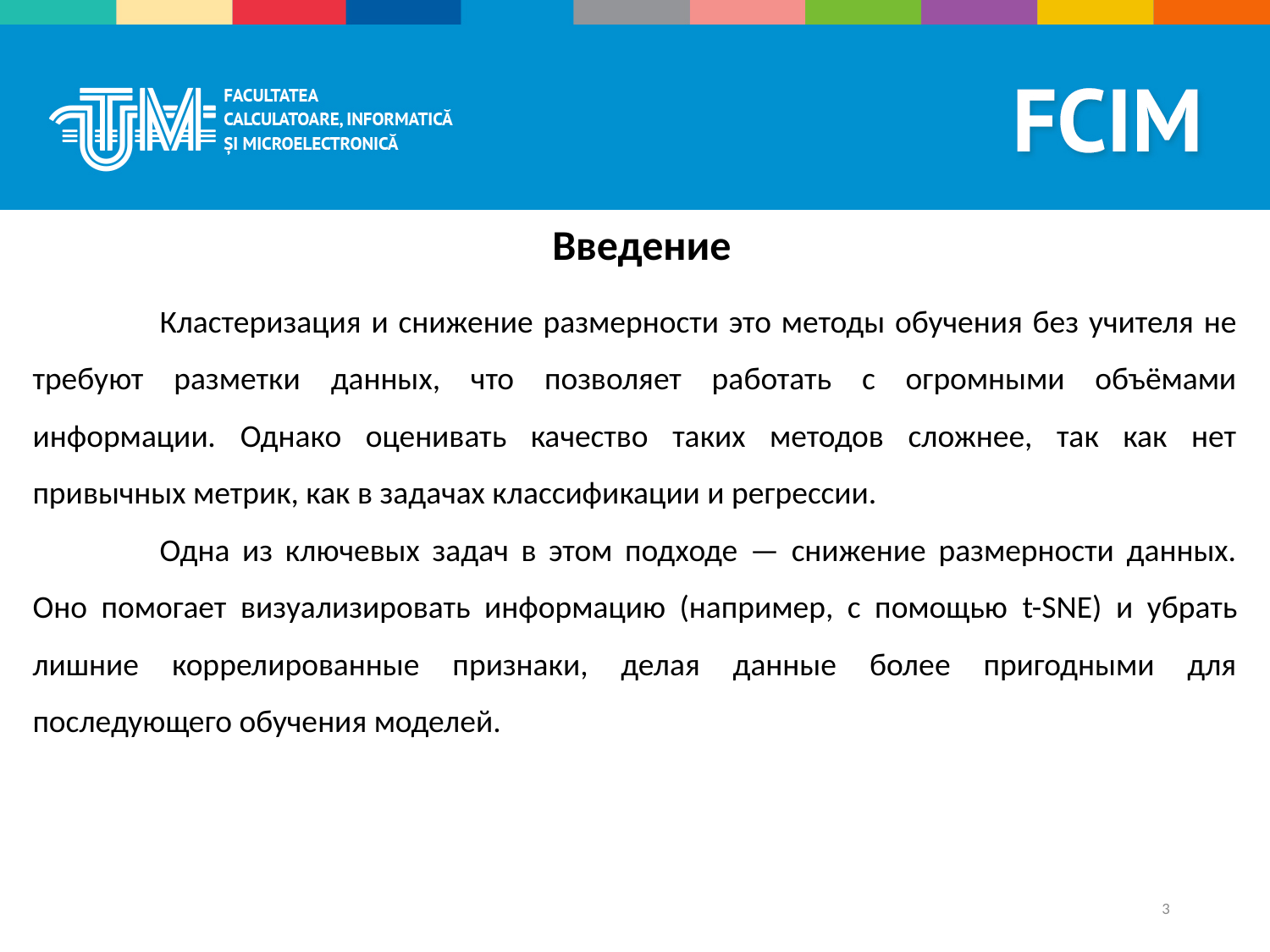

Введение
	Кластеризация и снижение размерности это методы обучения без учителя не требуют разметки данных, что позволяет работать с огромными объёмами информации. Однако оценивать качество таких методов сложнее, так как нет привычных метрик, как в задачах классификации и регрессии.
	Одна из ключевых задач в этом подходе — снижение размерности данных. Оно помогает визуализировать информацию (например, с помощью t-SNE) и убрать лишние коррелированные признаки, делая данные более пригодными для последующего обучения моделей.
3